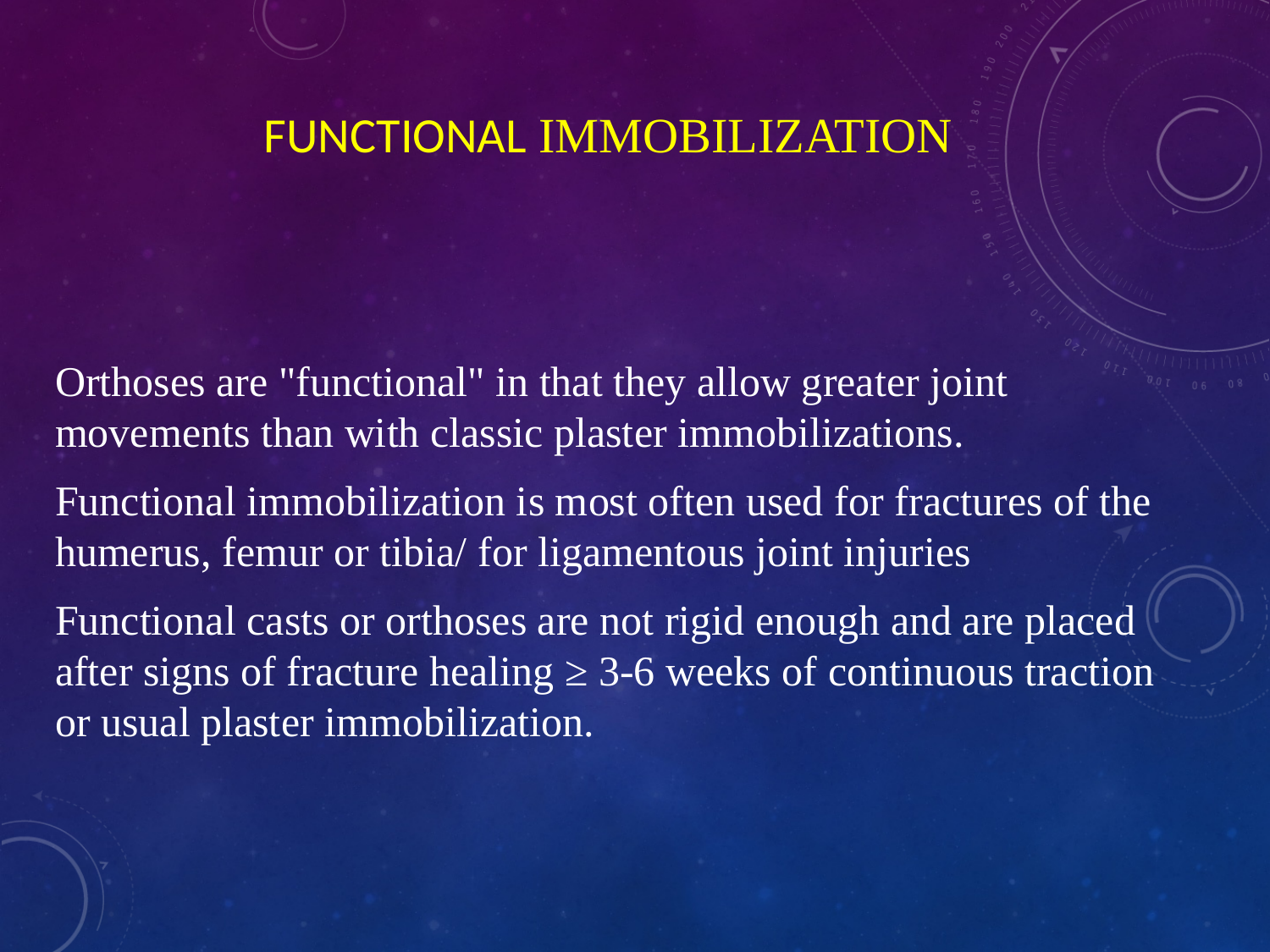

# Functional immobilization
Orthoses are "functional" in that they allow greater joint movements than with classic plaster immobilizations.
Functional immobilization is most often used for fractures of the humerus, femur or tibia/ for ligamentous joint injuries
Functional casts or orthoses are not rigid enough and are placed after signs of fracture healing ≥ 3-6 weeks of continuous traction or usual plaster immobilization.